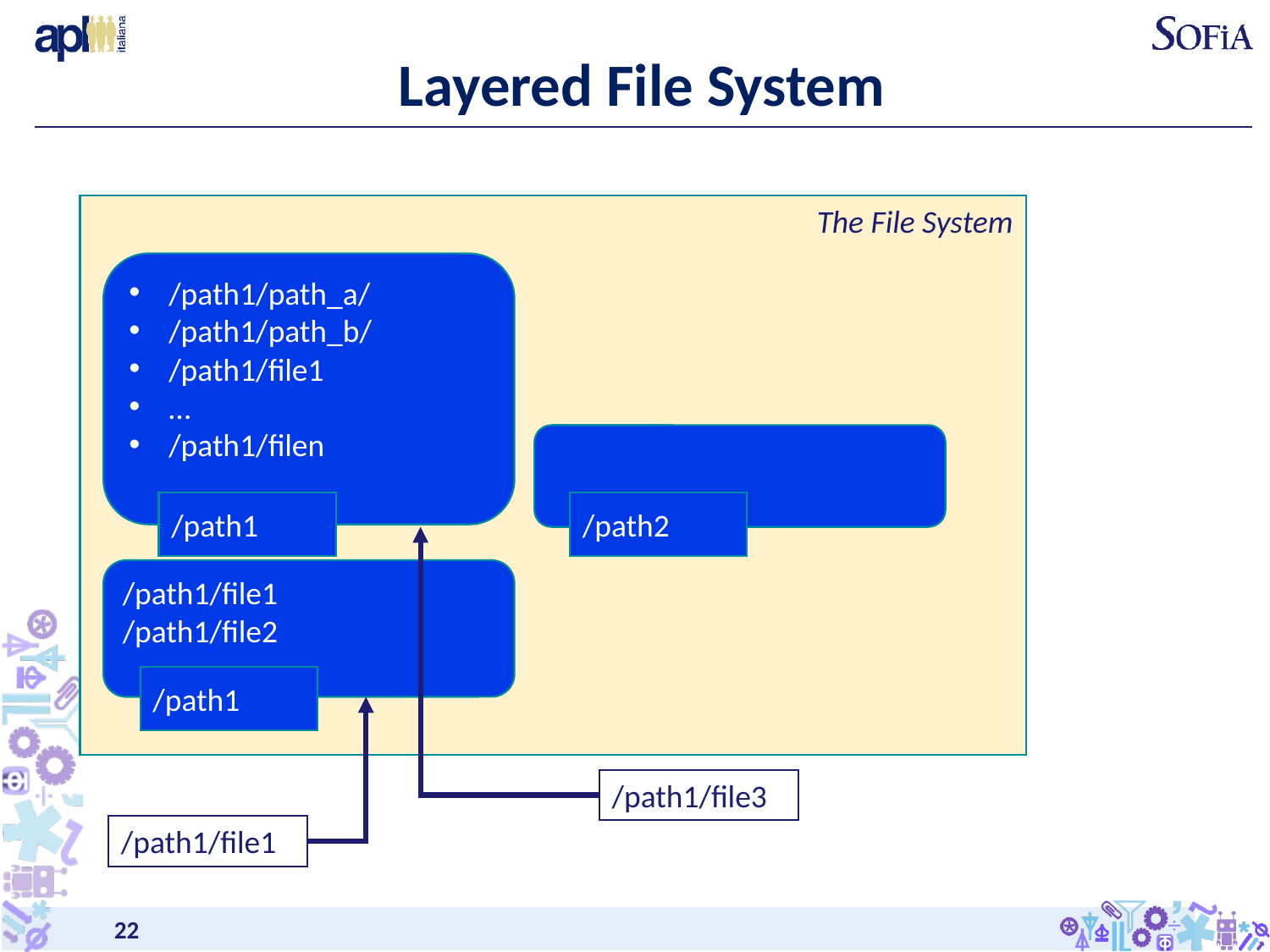

# Layered File System
The File System
/path1/path_a/
/path1/path_b/
/path1/file1
…
/path1/filen

/path2
/path1
/path1/file1
/path1/file2

/path1
/path1/file3
/path1/file1